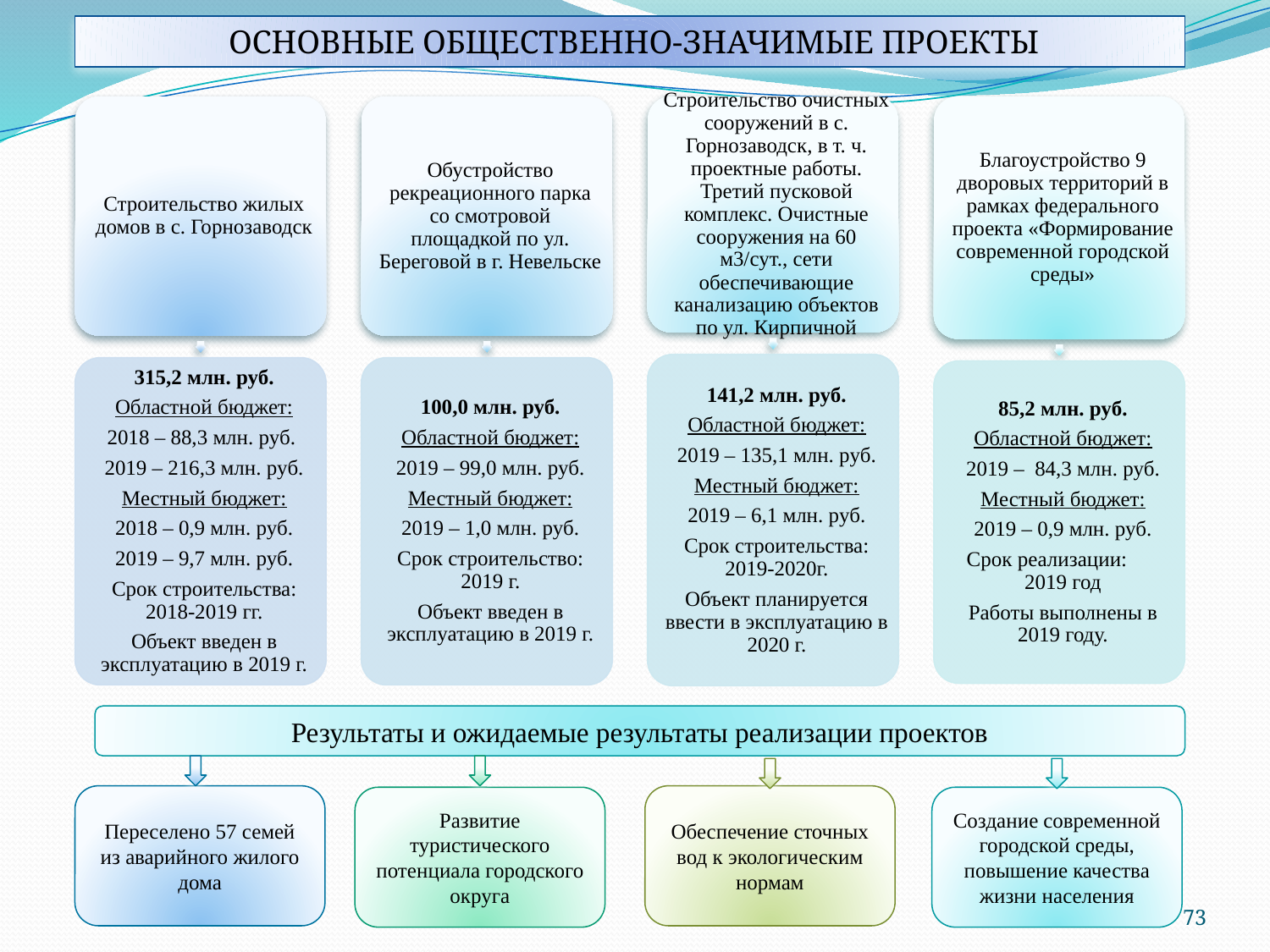

ОСНОВНЫЕ ОБЩЕСТВЕННО-ЗНАЧИМЫЕ ПРОЕКТЫ
Строительство жилых домов в с. Горнозаводск
315,2 млн. руб.
Областной бюджет:
2018 – 88,3 млн. руб.
2019 – 216,3 млн. руб.
Местный бюджет:
2018 – 0,9 млн. руб.
2019 – 9,7 млн. руб.
Срок строительства: 2018-2019 гг.
Объект введен в эксплуатацию в 2019 г.
Обустройство рекреационного парка со смотровой площадкой по ул. Береговой в г. Невельске
100,0 млн. руб.
Областной бюджет:
2019 – 99,0 млн. руб.
Местный бюджет:
2019 – 1,0 млн. руб.
Срок строительство: 2019 г.
Объект введен в эксплуатацию в 2019 г.
Строительство очистных сооружений в с. Горнозаводск, в т. ч. проектные работы. Третий пусковой комплекс. Очистные сооружения на 60 м3/сут., сети обеспечивающие канализацию объектов по ул. Кирпичной
141,2 млн. руб.
Областной бюджет:
2019 – 135,1 млн. руб.
Местный бюджет:
2019 – 6,1 млн. руб.
Срок строительства: 2019-2020г.
Объект планируется ввести в эксплуатацию в 2020 г.
Благоустройство 9 дворовых территорий в рамках федерального проекта «Формирование современной городской среды»
85,2 млн. руб.
Областной бюджет:
2019 –  84,3 млн. руб.
Местный бюджет:
2019 – 0,9 млн. руб.
Срок реализации:       2019 год
Работы выполнены в 2019 году.
Результаты и ожидаемые результаты реализации проектов

Переселено 57 семей из аварийного жилого дома
Обеспечение сточных вод к экологическим нормам
Развитие туристического потенциала городского округа
Создание современной городской среды, повышение качества жизни населения
73